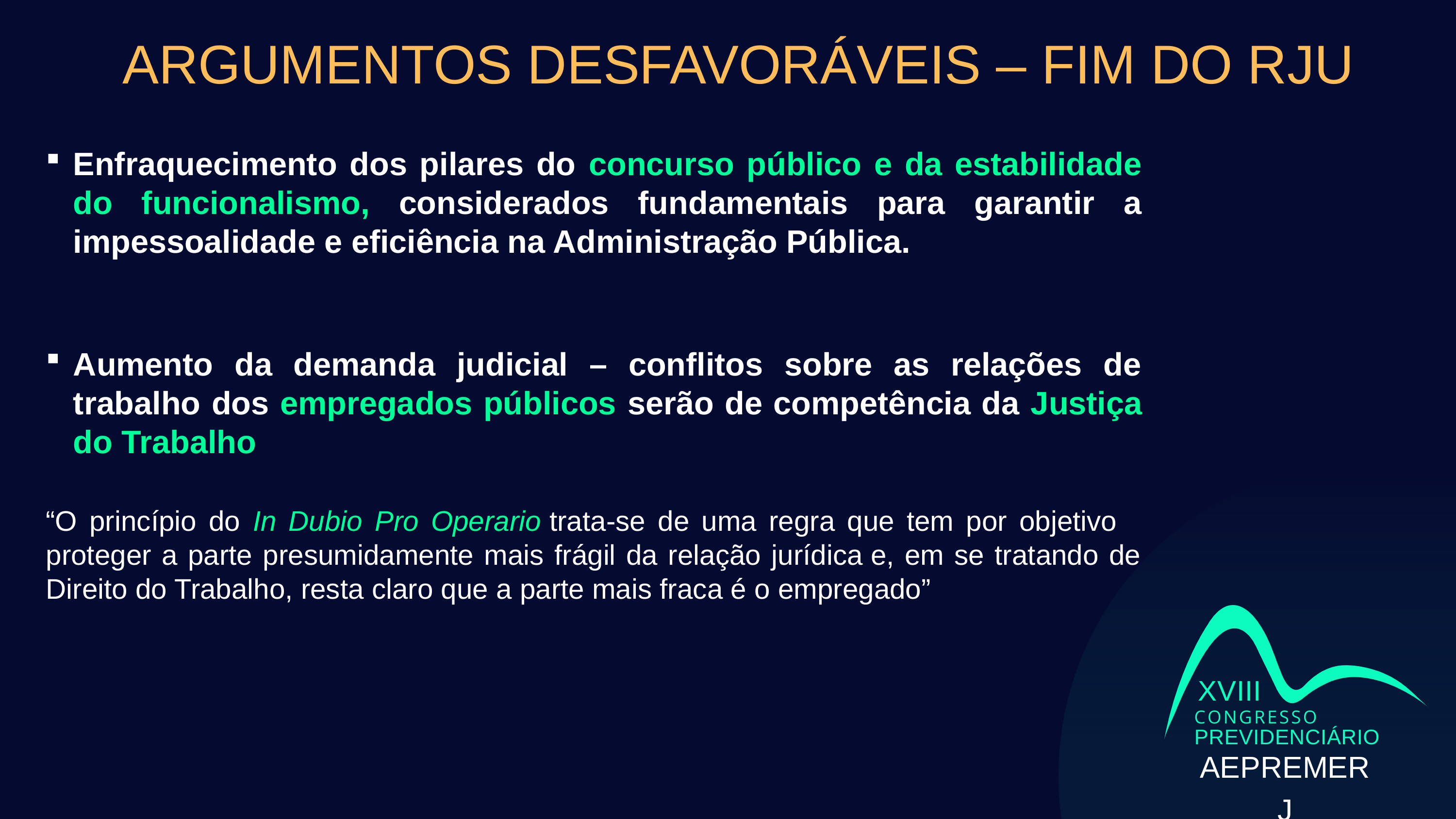

ARGUMENTOS DESFAVORÁVEIS – FIM DO RJU

Enfraquecimento dos pilares do concurso público e da estabilidade do funcionalismo, considerados fundamentais para garantir a impessoalidade e eficiência na Administração Pública.

Aumento da demanda judicial – conflitos sobre as relações de trabalho dos empregados públicos serão de competência da Justiça do Trabalho

“O princípio do In Dubio Pro Operario trata-se de uma regra que tem por objetivo   proteger a parte presumidamente mais frágil da relação jurídica e, em se tratando de Direito do Trabalho, resta claro que a parte mais fraca é o empregado”

XVIII
CONGRESSO
PREVIDENCIÁRIO
AEPREMERJ